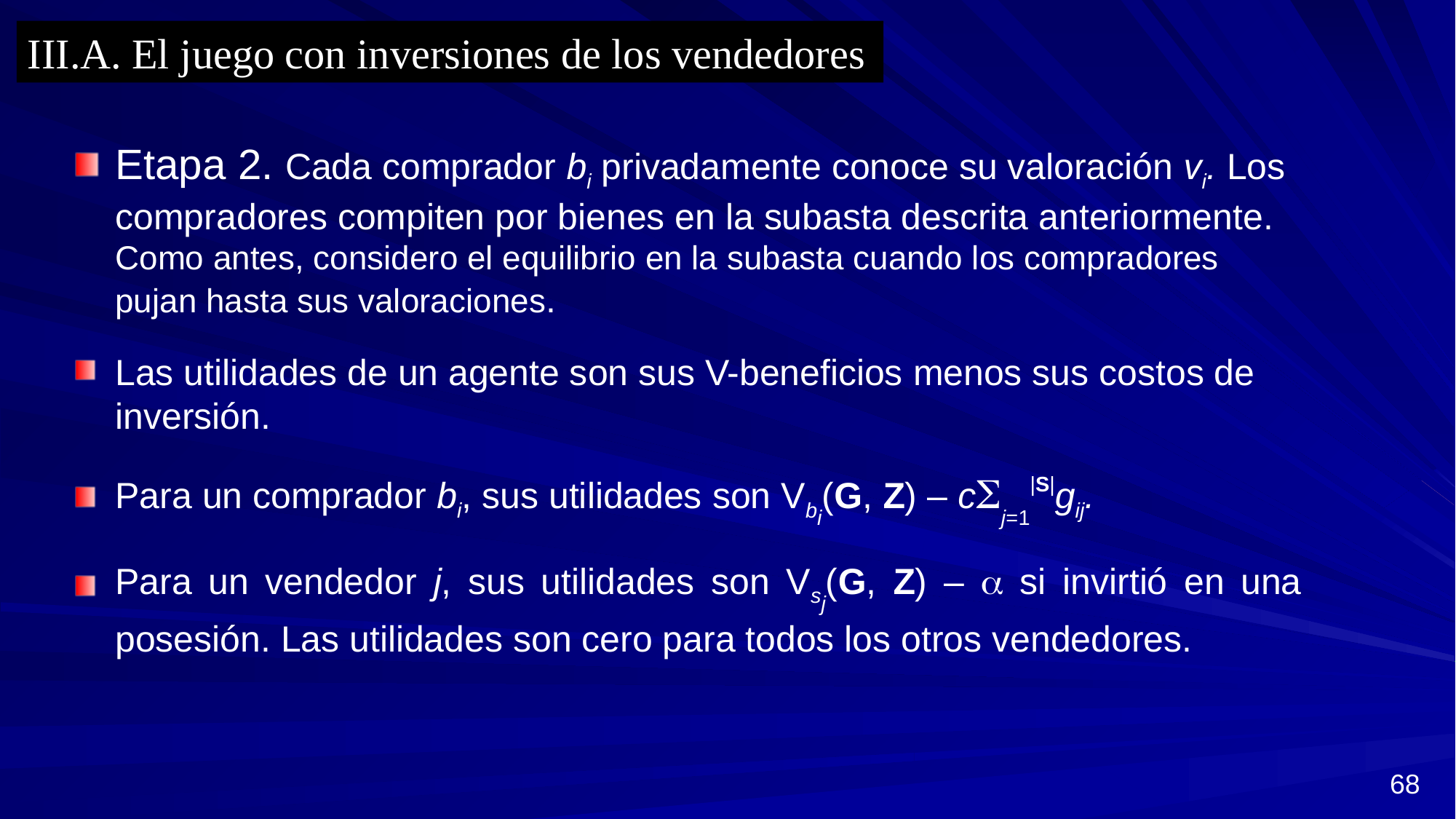

III.A. El juego con inversiones de los vendedores
Etapa 2. Cada comprador bi privadamente conoce su valoración vi. Los compradores compiten por bienes en la subasta descrita anteriormente. Como antes, considero el equilibrio en la subasta cuando los compradores pujan hasta sus valoraciones.

Las utilidades de un agente son sus V-beneficios menos sus costos de inversión.

Para un comprador bi, sus utilidades son Vbi(G, Z) – cΣj=1|S|gij.

Para un vendedor j, sus utilidades son Vsj(G, Z) – α si invirtió en una posesión. Las utilidades son cero para todos los otros vendedores.
68